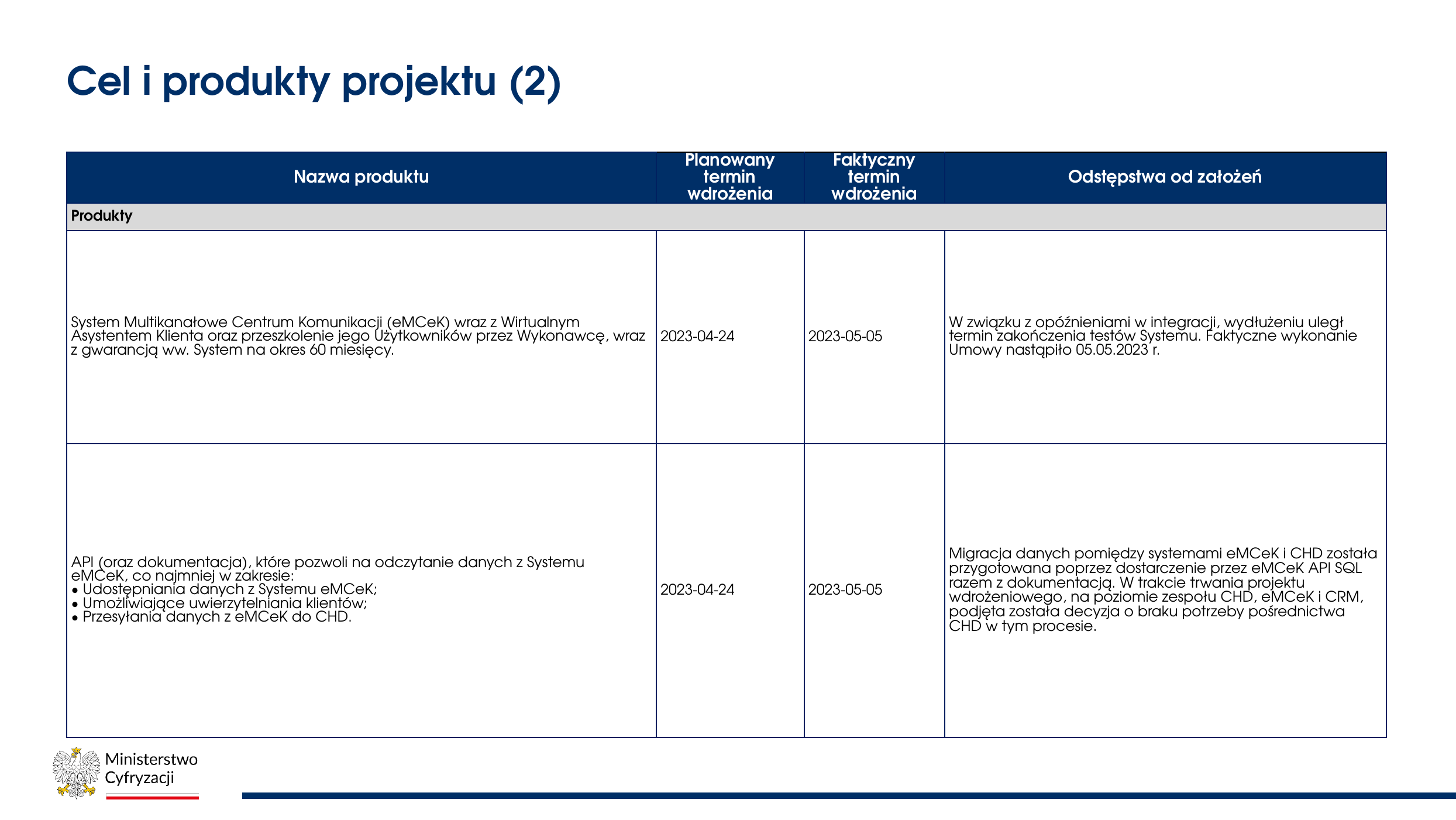

# Cel i produkty projektu (2)
| Nazwa produktu | Planowany termin wdrożenia | Faktyczny termin wdrożenia | Odstępstwa od założeń |
| --- | --- | --- | --- |
| Produkty |  |  |  |
| System Multikanałowe Centrum Komunikacji (eMCeK) wraz z Wirtualnym Asystentem Klienta oraz przeszkolenie jego Użytkowników przez Wykonawcę, wraz z gwarancją ww. System na okres 60 miesięcy. | 2023-04-24 | 2023-05-05 | W związku z opóźnieniami w integracji, wydłużeniu uległ termin zakończenia testów Systemu. Faktyczne wykonanie Umowy nastąpiło 05.05.2023 r. |
| API (oraz dokumentacja), które pozwoli na odczytanie danych z Systemu eMCeK, co najmniej w zakresie: • Udostępniania danych z Systemu eMCeK; • Umożliwiające uwierzytelniania klientów; • Przesyłania danych z eMCeK do CHD. | 2023-04-24 | 2023-05-05 | Migracja danych pomiędzy systemami eMCeK i CHD została przygotowana poprzez dostarczenie przez eMCeK API SQL razem z dokumentacją. W trakcie trwania projektu wdrożeniowego, na poziomie zespołu CHD, eMCeK i CRM, podjęta została decyzja o braku potrzeby pośrednictwa CHD w tym procesie. |